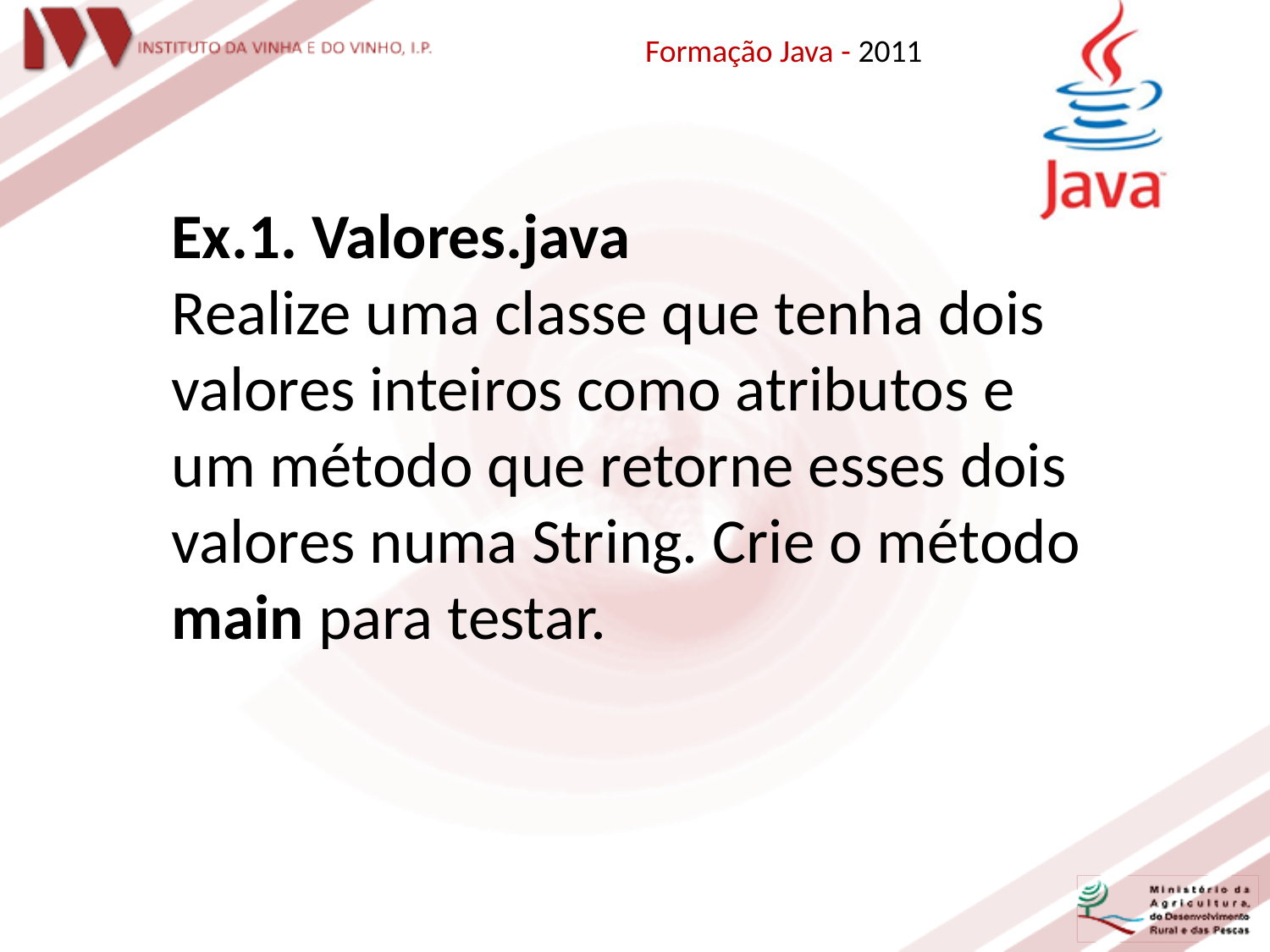

Formação Java - 2011
Ex.1. Valores.java
Realize uma classe que tenha dois valores inteiros como atributos e um método que retorne esses dois valores numa String. Crie o método main para testar.